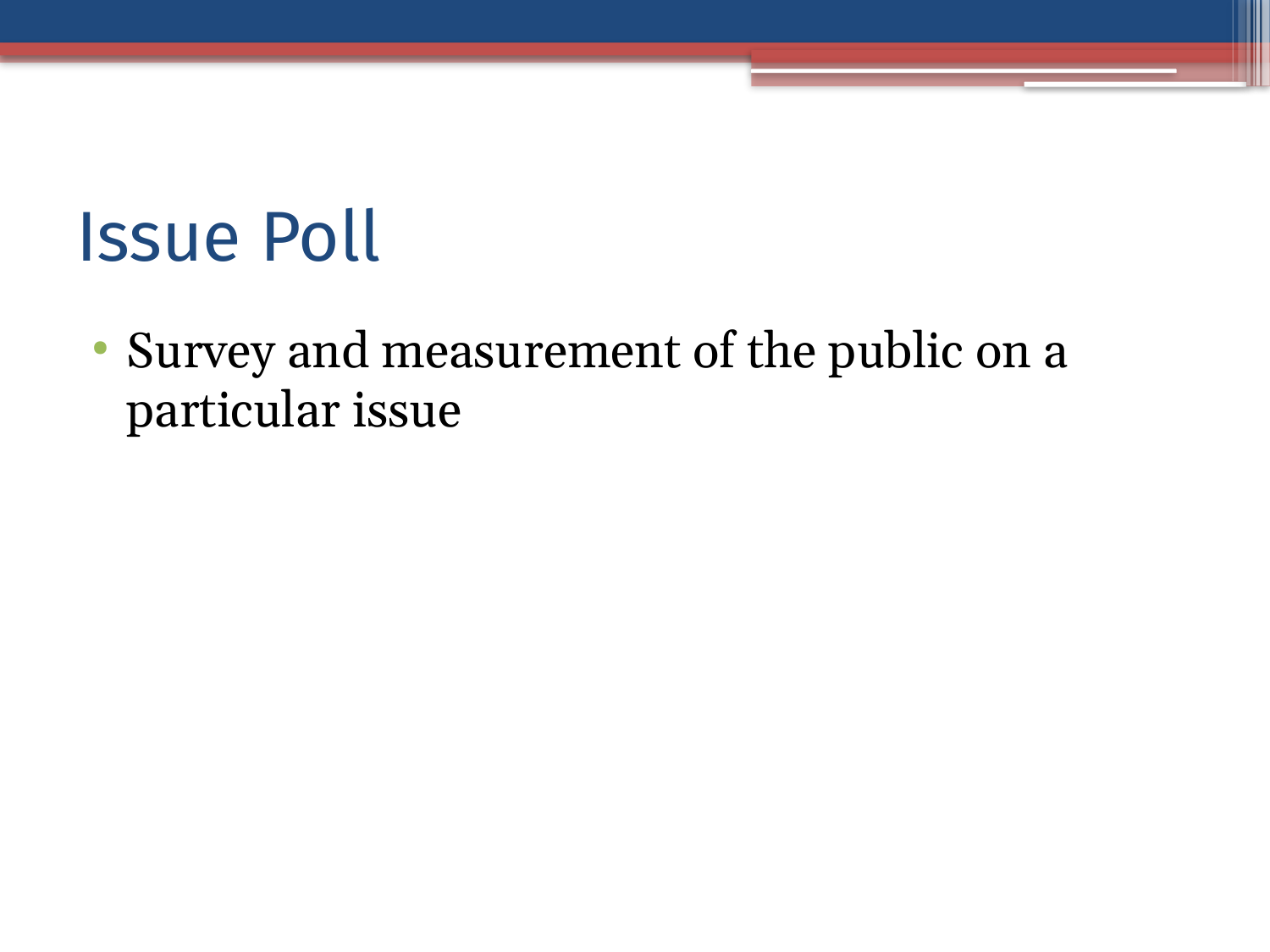

# Issue Poll
Survey and measurement of the public on a particular issue